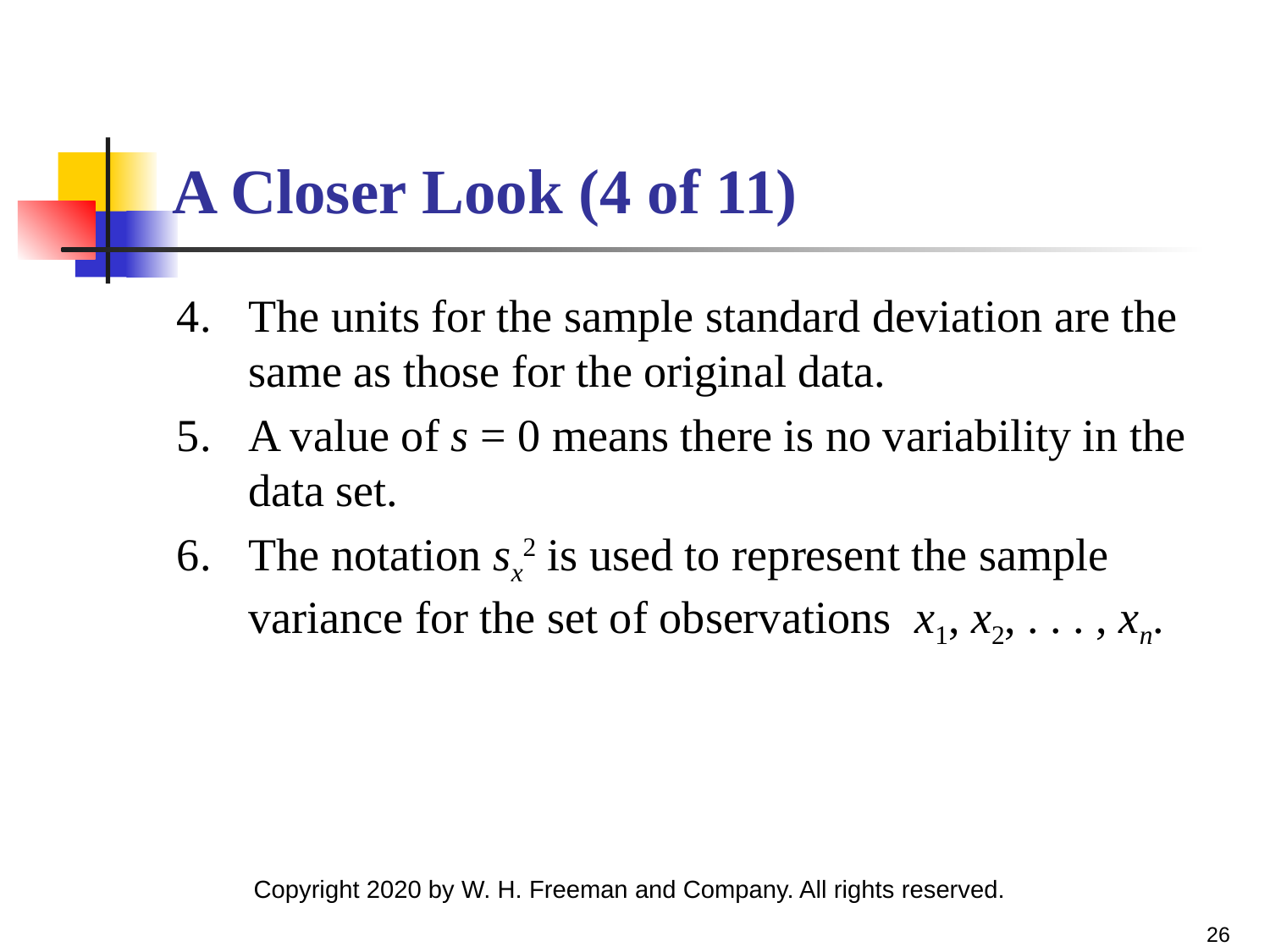

# A Closer Look (4 of 11)
The units for the sample standard deviation are the same as those for the original data.
A value of s = 0 means there is no variability in the data set.
The notation sx2 is used to represent the sample variance for the set of observations  x1, x2, . . . , xn.